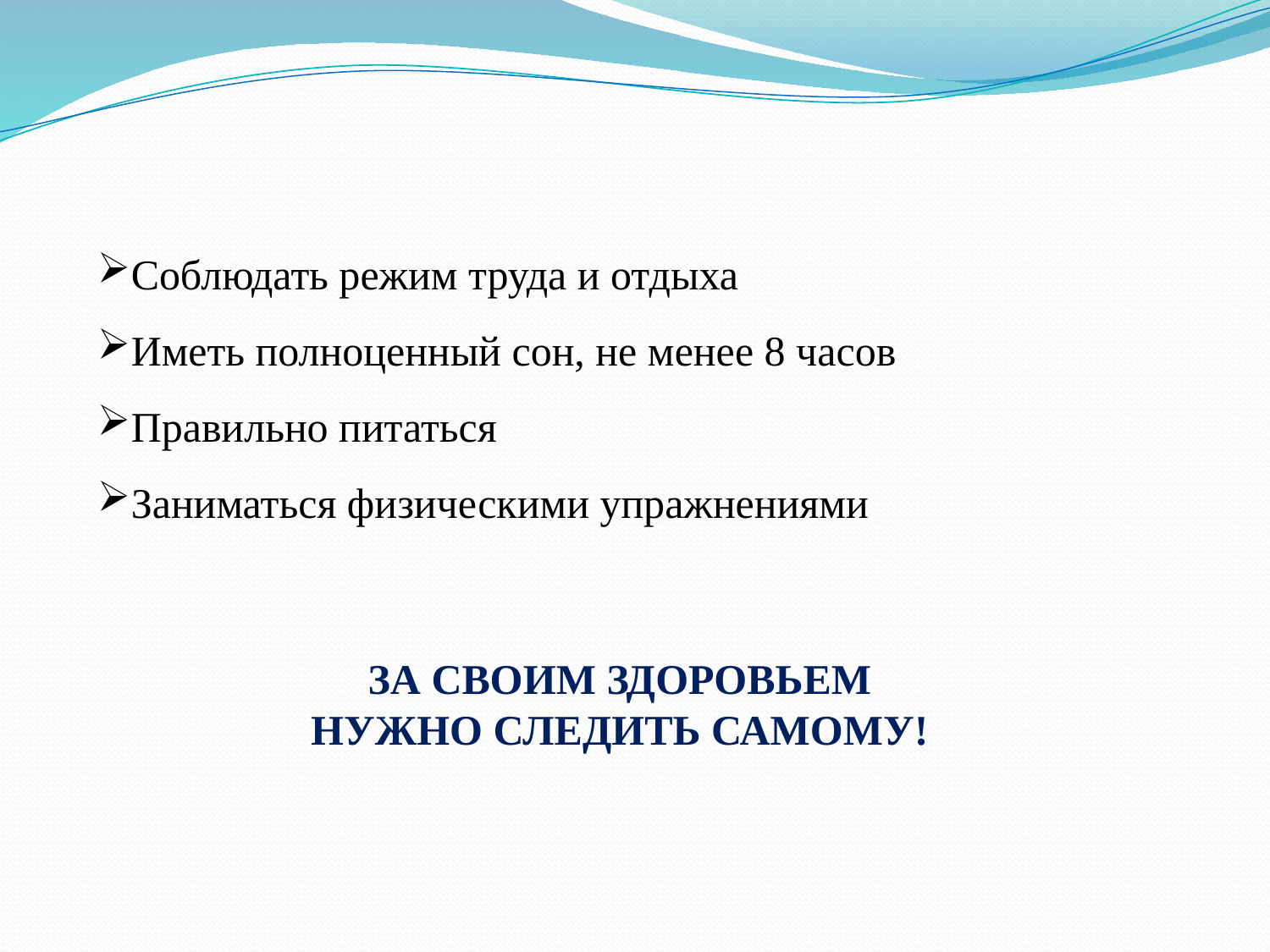

Соблюдать режим труда и отдыха
Иметь полноценный сон, не менее 8 часов
Правильно питаться
Заниматься физическими упражнениями

ЗА СВОИМ ЗДОРОВЬЕМ
НУЖНО СЛЕДИТЬ САМОМУ!